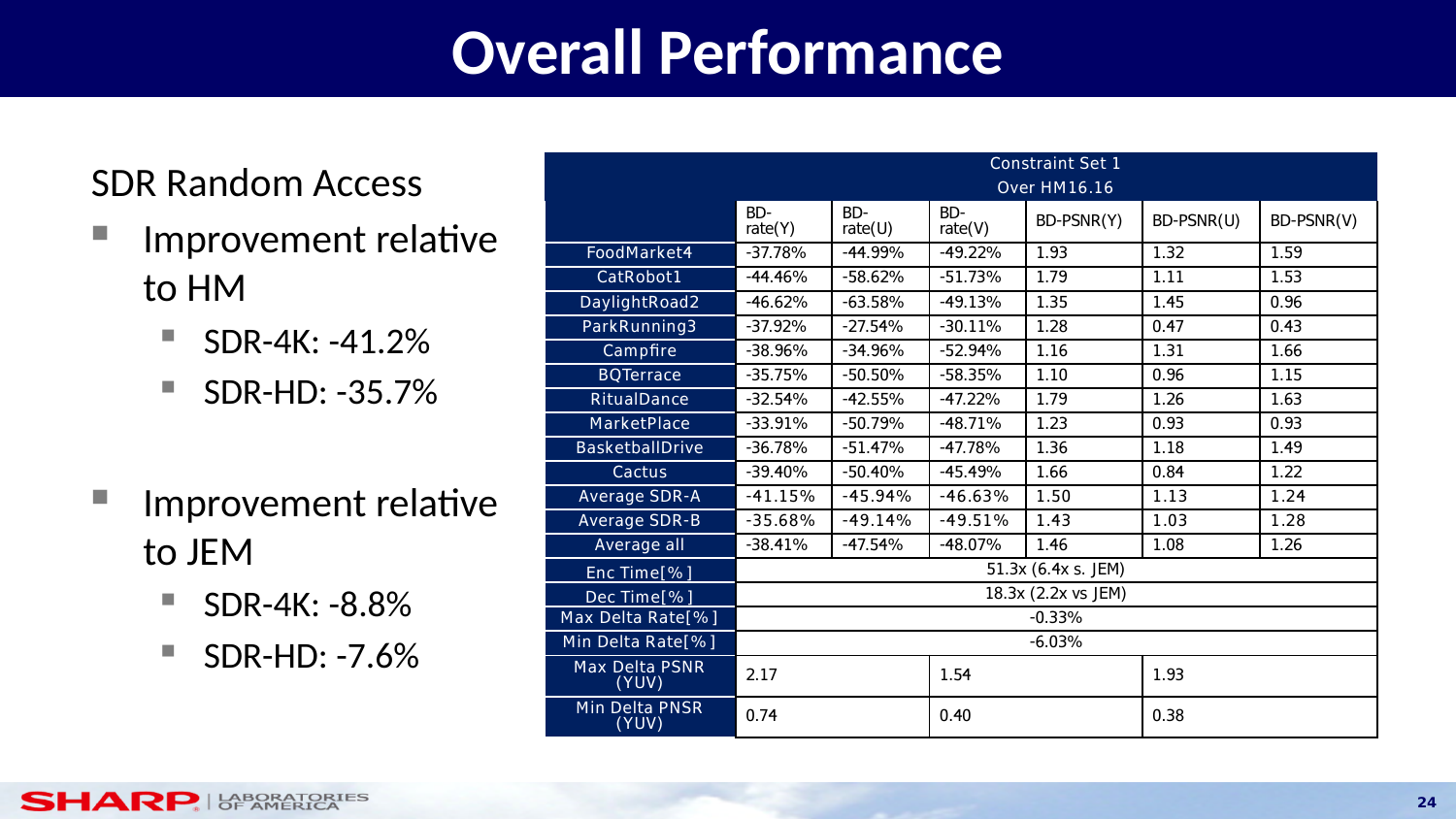

# Overall Performance
SDR Random Access
Improvement relative to HM
SDR-4K: -41.2%
SDR-HD: -35.7%

Improvement relative to JEM
SDR-4K: -8.8%
SDR-HD: -7.6%

|  | Constraint Set 1 |  |  |  |  |  |
| --- | --- | --- | --- | --- | --- | --- |
|  | Over HM16.16 |  |  |  |  |  |
|  | BD-rate(Y) | BD-rate(U) | BD-rate(V) | BD-PSNR(Y) | BD-PSNR(U) | BD-PSNR(V) |
| FoodMarket4 | -37.78% | -44.99% | -49.22% | 1.93 | 1.32 | 1.59 |
| CatRobot1 | -44.46% | -58.62% | -51.73% | 1.79 | 1.11 | 1.53 |
| DaylightRoad2 | -46.62% | -63.58% | -49.13% | 1.35 | 1.45 | 0.96 |
| ParkRunning3 | -37.92% | -27.54% | -30.11% | 1.28 | 0.47 | 0.43 |
| Campfire | -38.96% | -34.96% | -52.94% | 1.16 | 1.31 | 1.66 |
| BQTerrace | -35.75% | -50.50% | -58.35% | 1.10 | 0.96 | 1.15 |
| RitualDance | -32.54% | -42.55% | -47.22% | 1.79 | 1.26 | 1.63 |
| MarketPlace | -33.91% | -50.79% | -48.71% | 1.23 | 0.93 | 0.93 |
| BasketballDrive | -36.78% | -51.47% | -47.78% | 1.36 | 1.18 | 1.49 |
| Cactus | -39.40% | -50.40% | -45.49% | 1.66 | 0.84 | 1.22 |
| Average SDR-A | -41.15% | -45.94% | -46.63% | 1.50 | 1.13 | 1.24 |
| Average SDR-B | -35.68% | -49.14% | -49.51% | 1.43 | 1.03 | 1.28 |
| Average all | -38.41% | -47.54% | -48.07% | 1.46 | 1.08 | 1.26 |
| Enc Time[%] | 51.3x (6.4x s. JEM) |  |  |  |  |  |
| Dec Time[%] | 18.3x (2.2x vs JEM) |  |  |  |  |  |
| Max Delta Rate[%] | -0.33% |  |  |  |  |  |
| Min Delta Rate[%] | -6.03% |  |  |  |  |  |
| Max Delta PSNR (YUV) | 2.17 |  | 1.54 |  | 1.93 |  |
| Min Delta PNSR (YUV) | 0.74 |  | 0.40 |  | 0.38 |  |